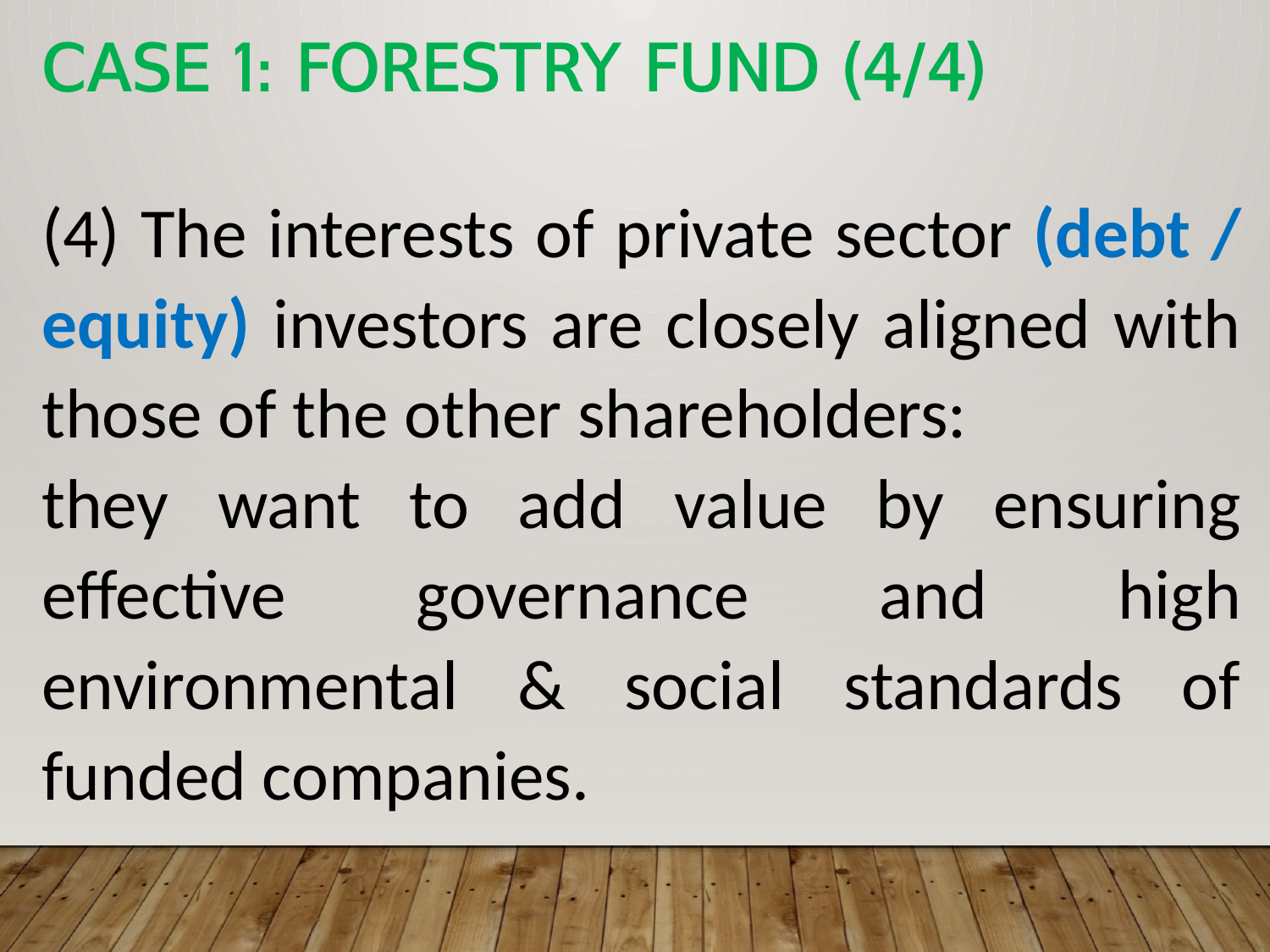

Case 1: Forestry Fund (4/4)

(4) The interests of private sector (debt / equity) investors are closely aligned with those of the other shareholders:
they want to add value by ensuring effective governance and high environmental & social standards of funded companies.